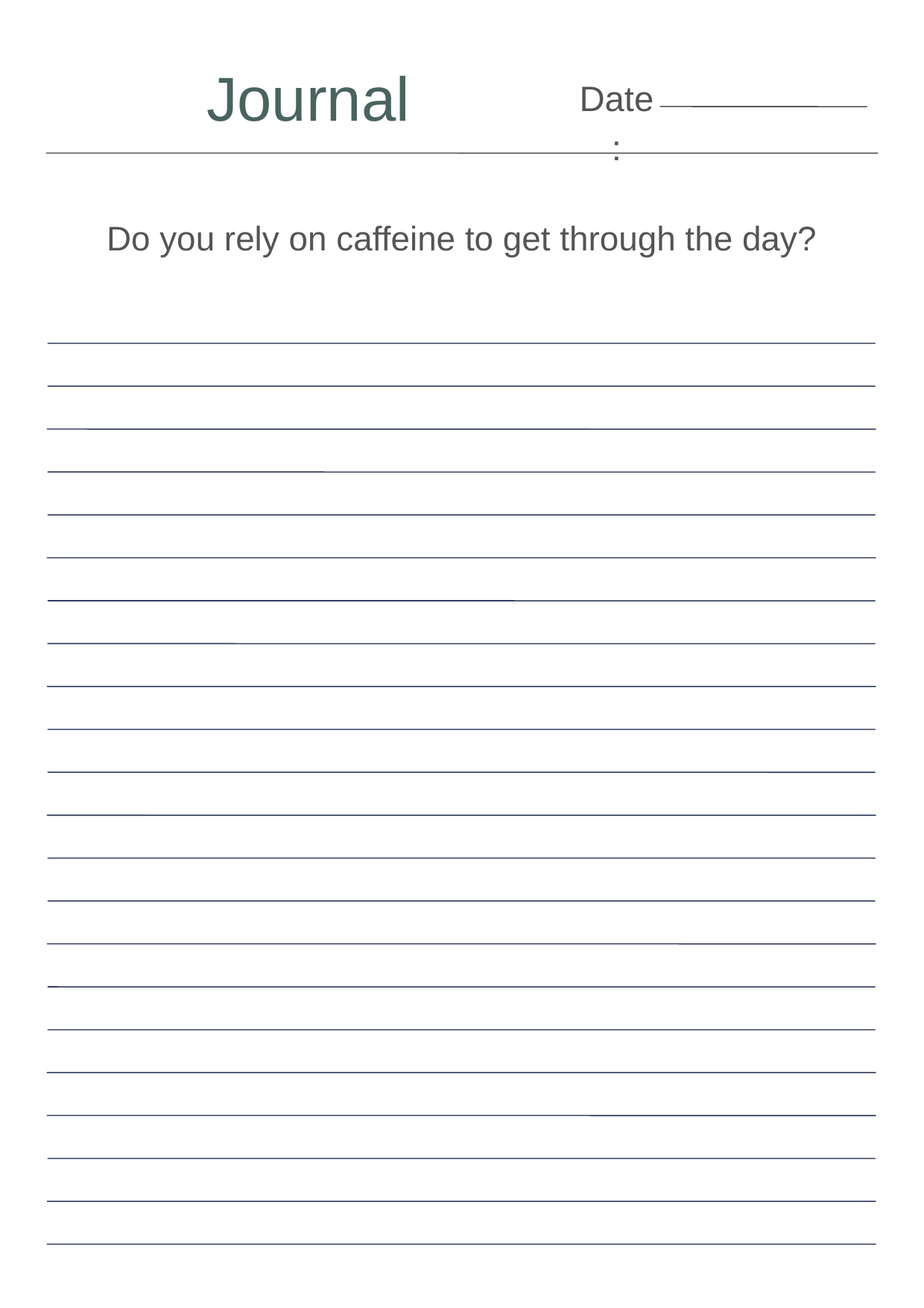

Journal
Date:

Do you rely on caffeine to get through the day?